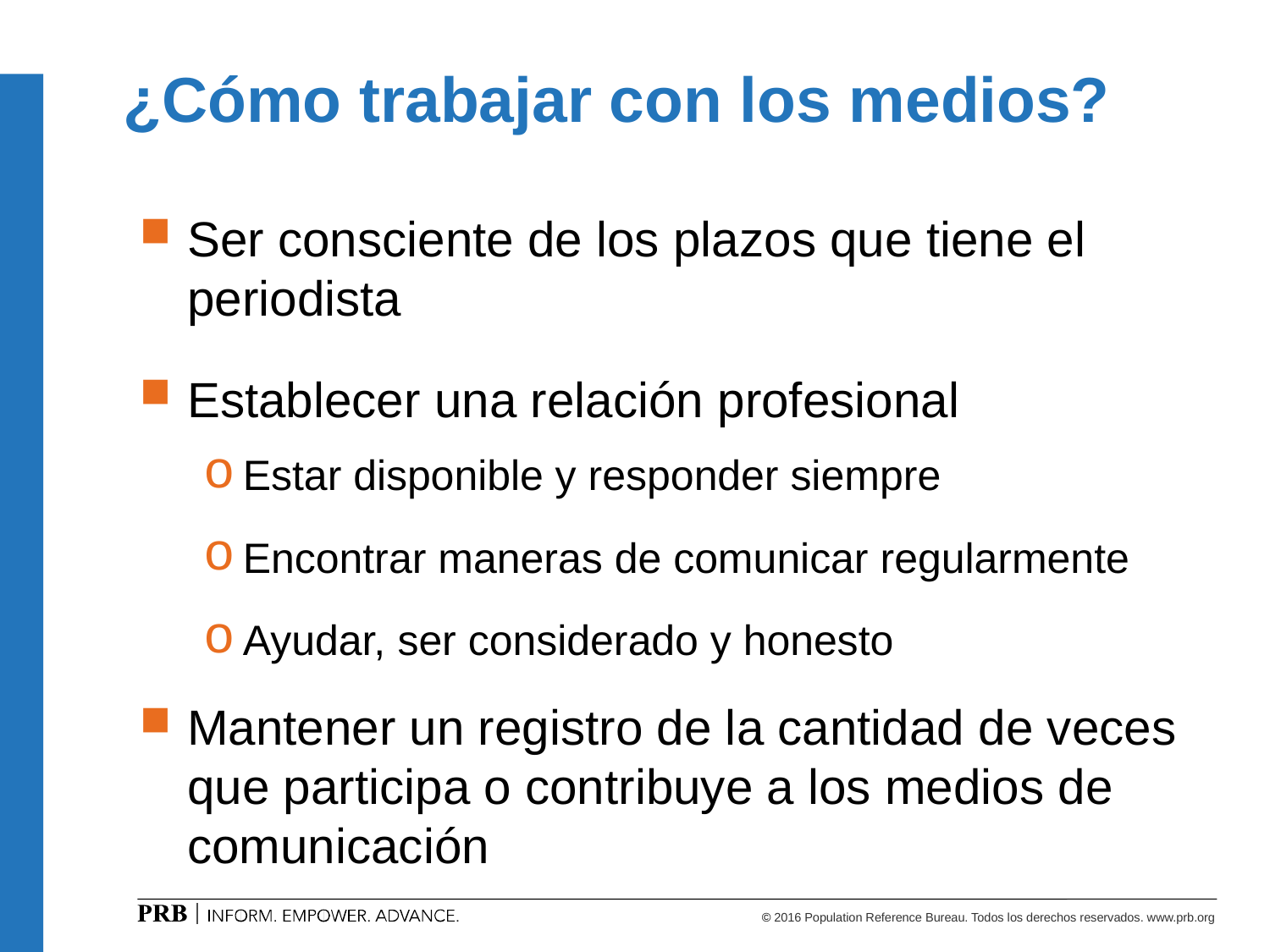

# ¿Cómo trabajar con los medios?
Ser consciente de los plazos que tiene el periodista
Establecer una relación profesional
Estar disponible y responder siempre
Encontrar maneras de comunicar regularmente
Ayudar, ser considerado y honesto
Mantener un registro de la cantidad de veces que participa o contribuye a los medios de comunicación